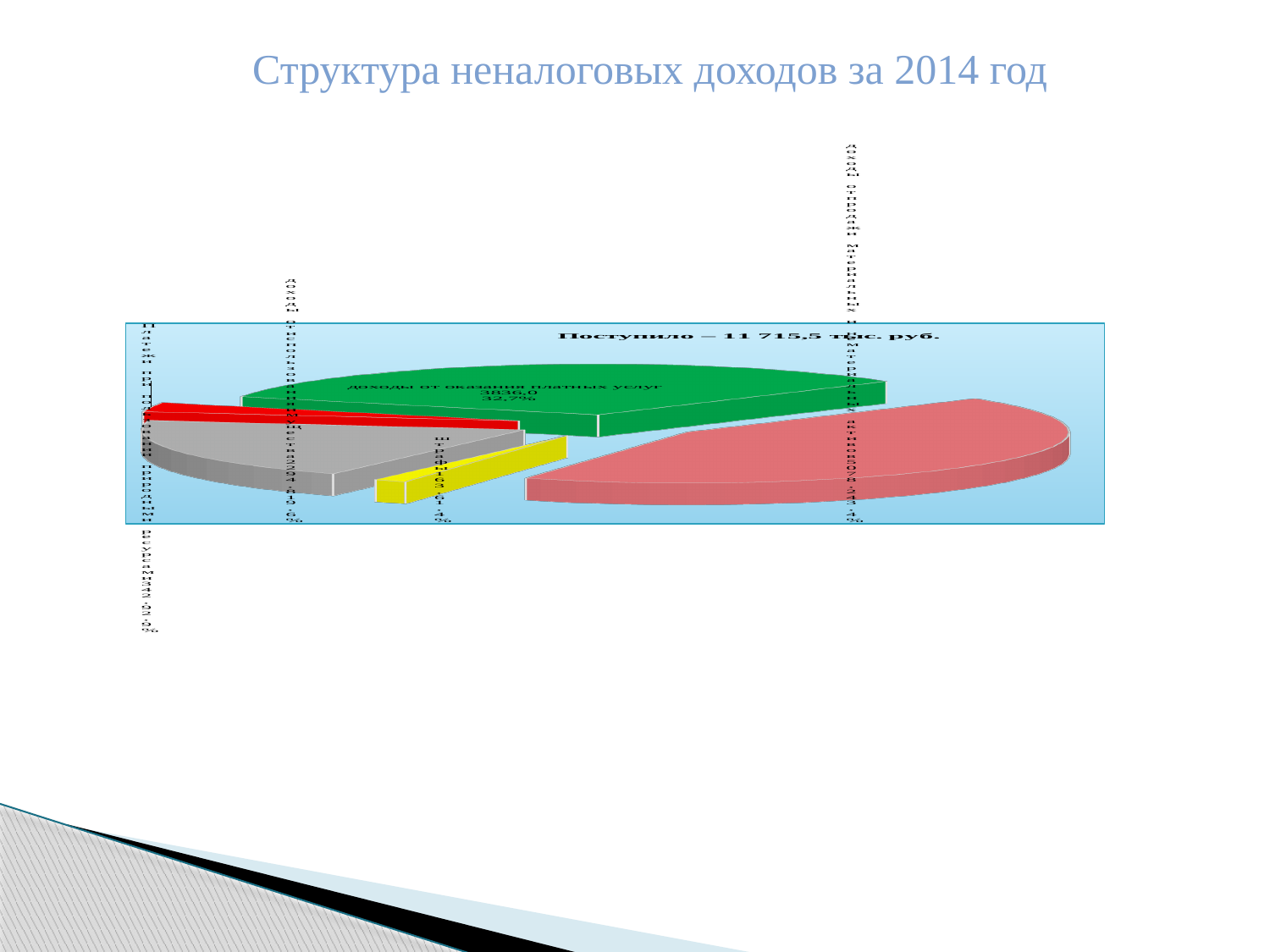

Структура неналоговых доходов за 2014 год

[unsupported chart]